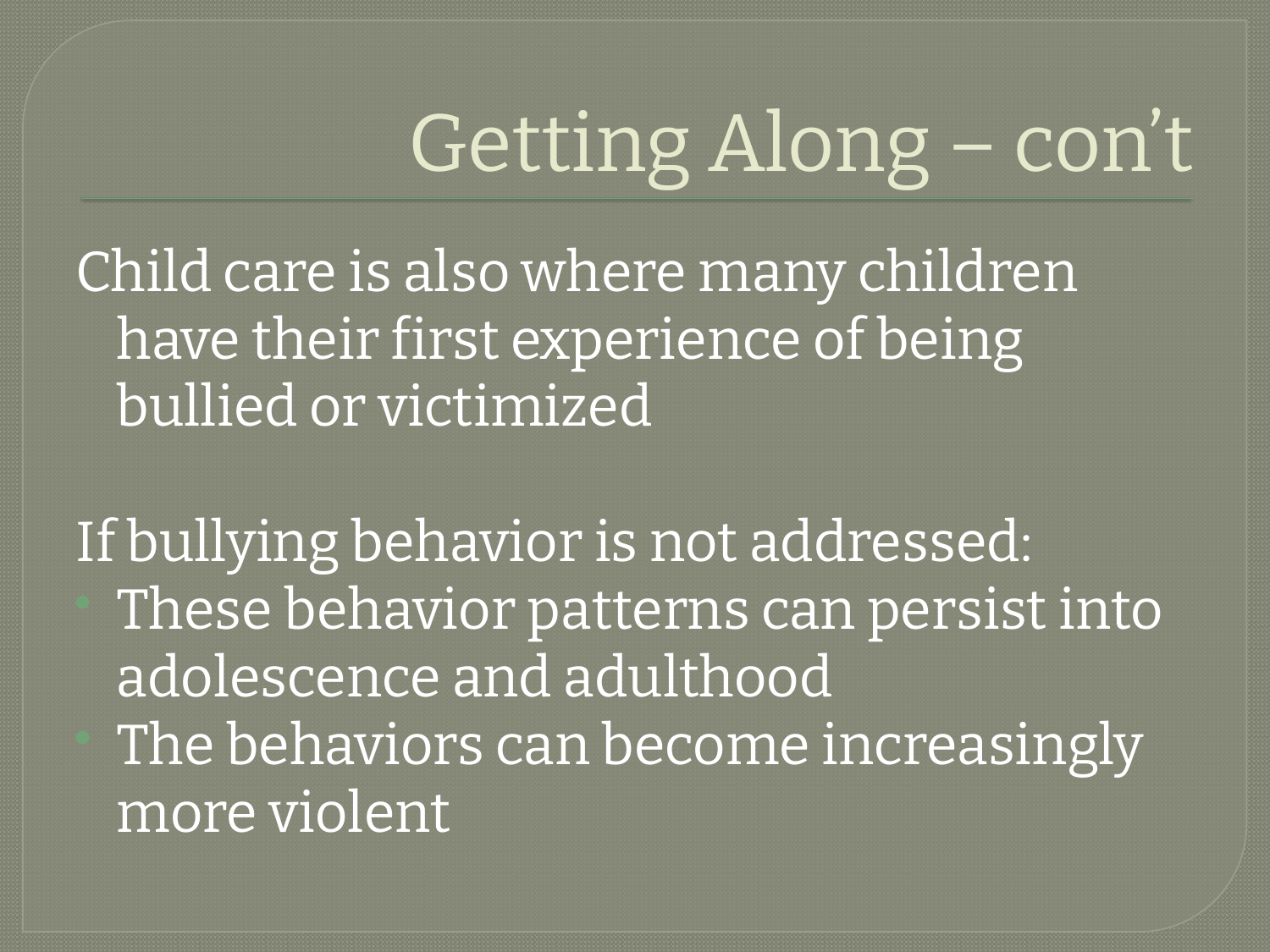

# Getting Along – con’t
Child care is also where many children have their first experience of being bullied or victimized

If bullying behavior is not addressed:
These behavior patterns can persist into adolescence and adulthood
The behaviors can become increasingly more violent